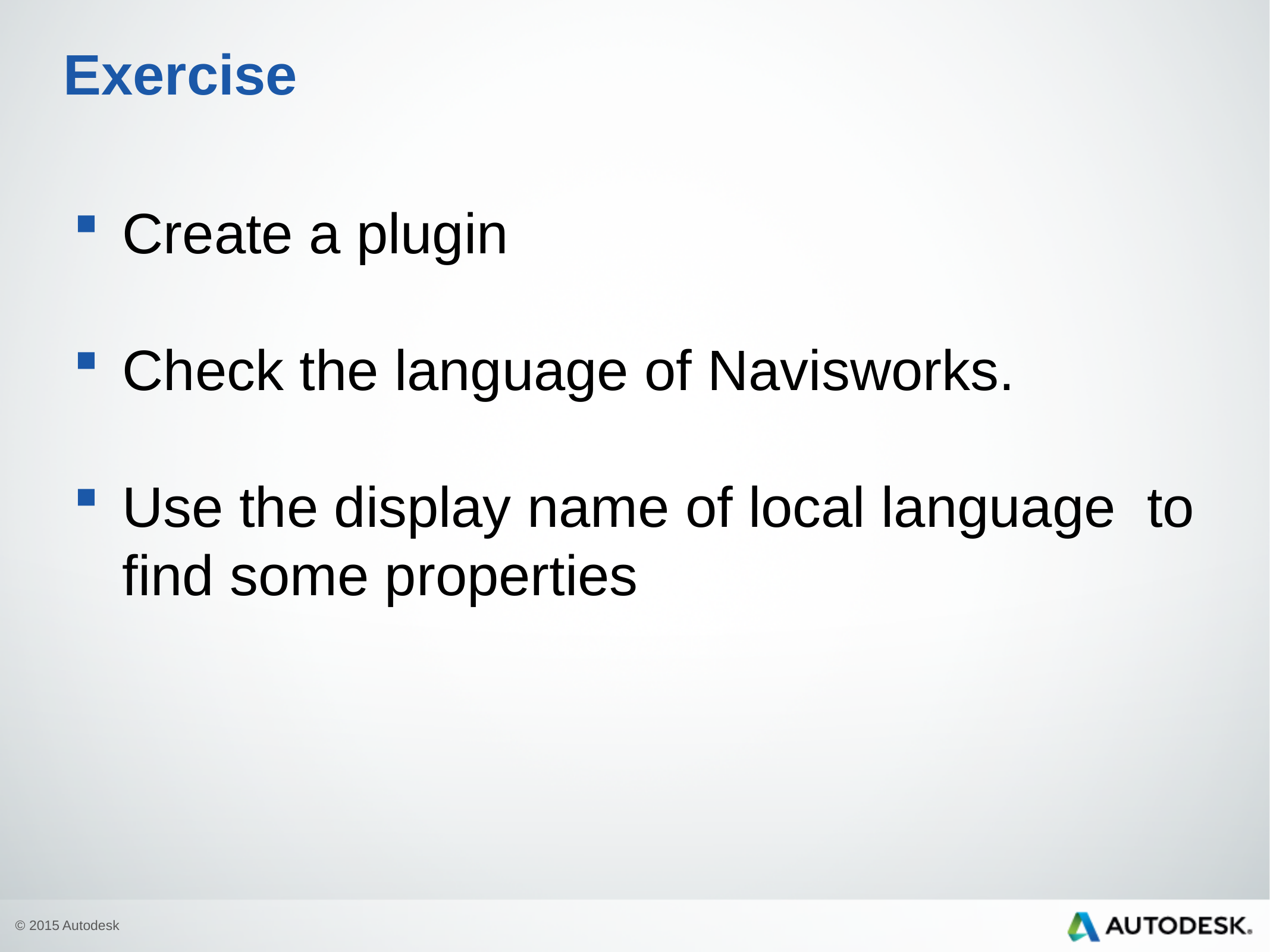

# Exercise
Create a plugin

Check the language of Navisworks.

Use the display name of local language  to find some properties